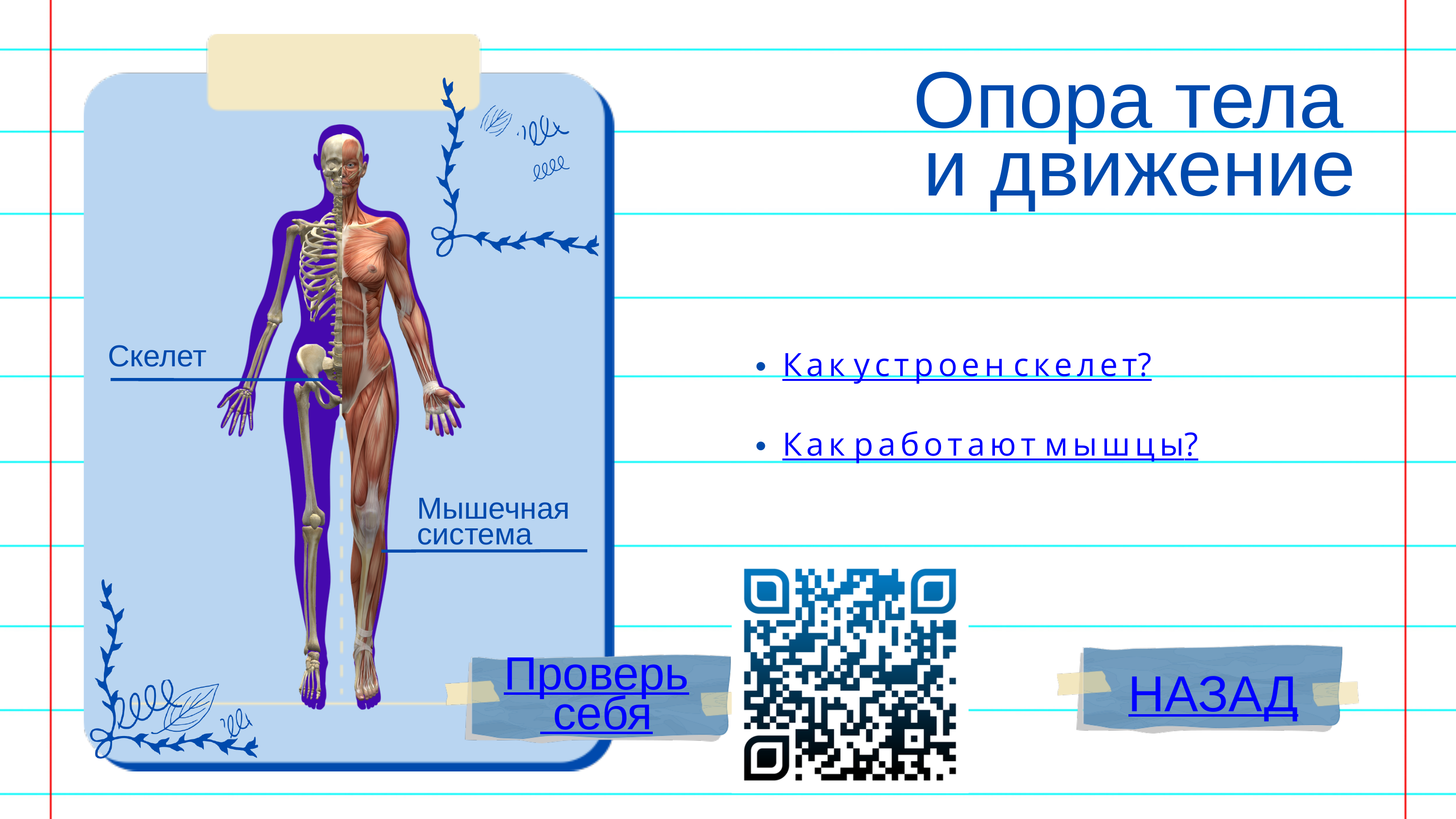

Опора тела
 и движение

Как устроен скелет?
Скелет

Как работают мышцы?
Мышечная
система

НАЗАД

Проверь
 себя